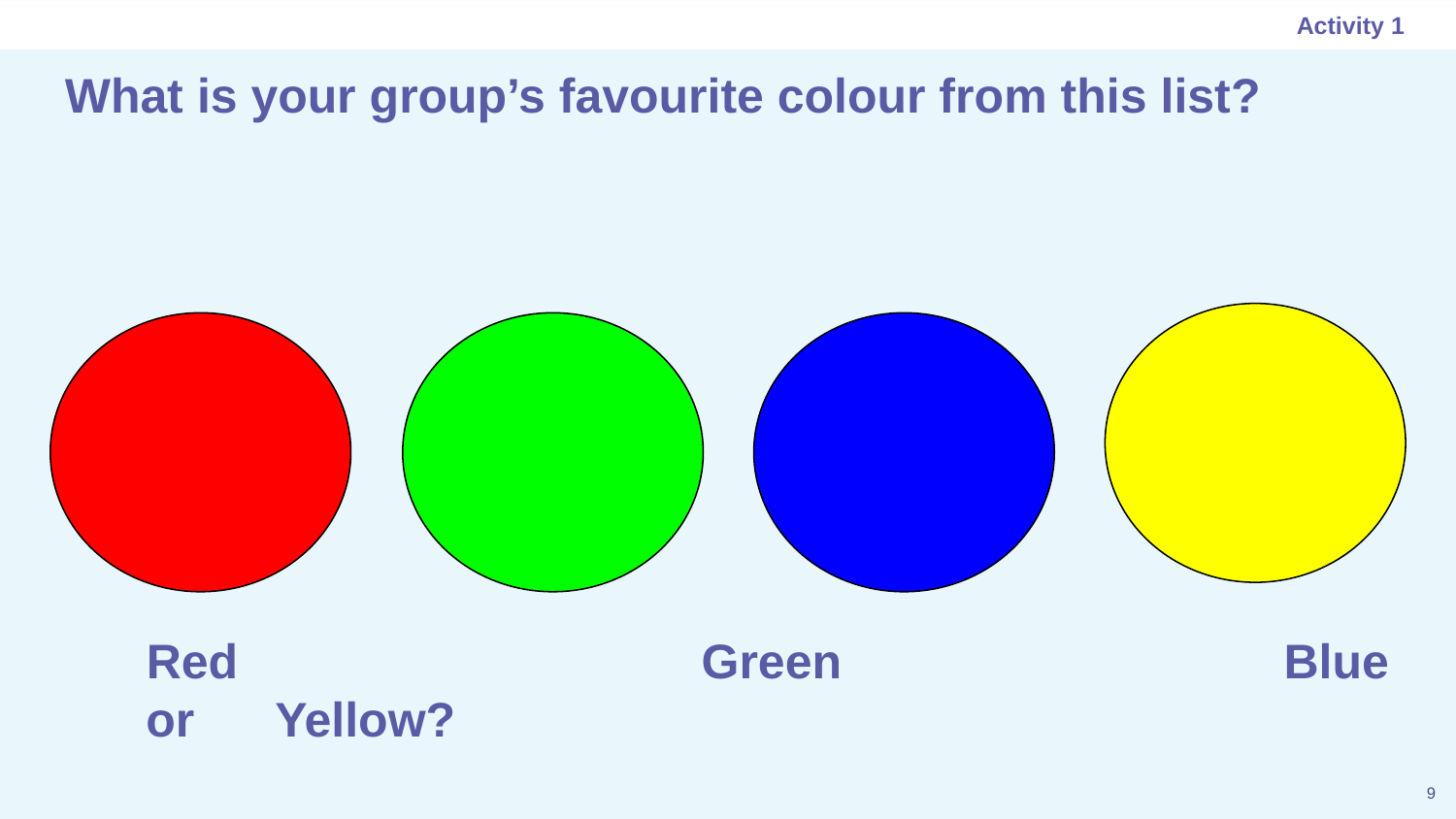

Activity 1
What is your group’s favourite colour from this list?

      Red			    Green			    Blue       or      Yellow?

9